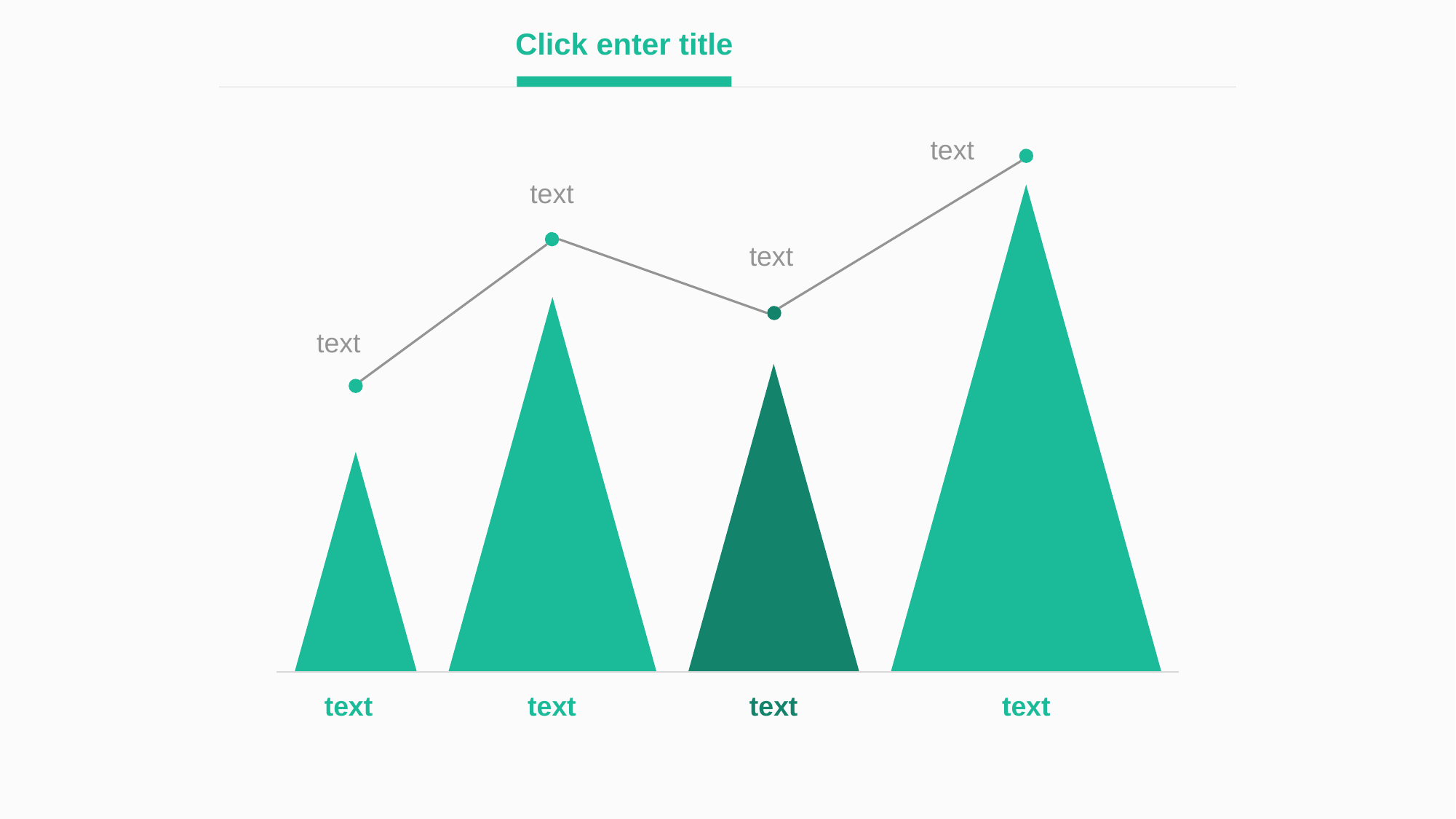

Click enter title

text

text

text

text

text
text
text
text